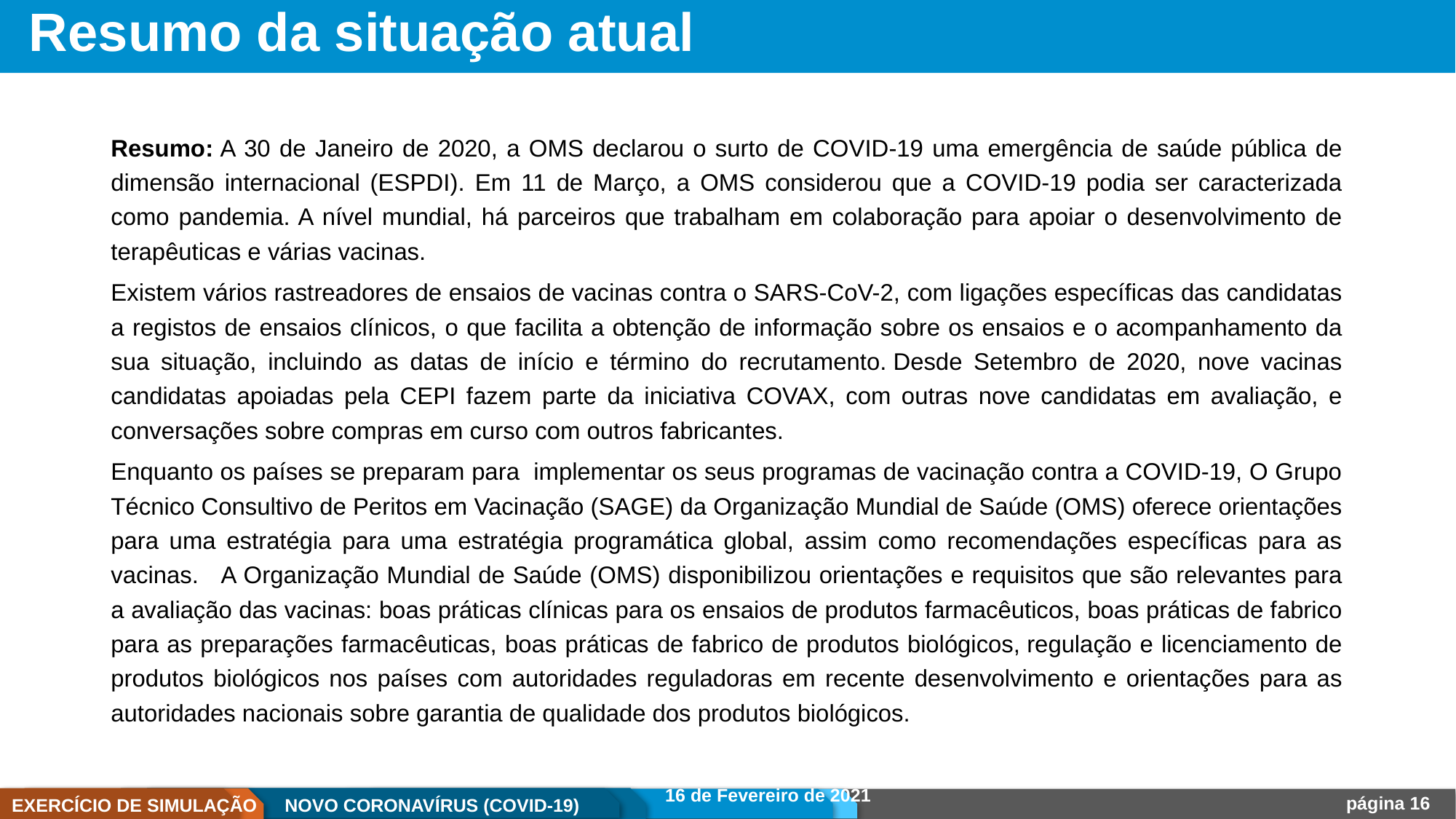

# Resumo da situação atual
Resumo: A 30 de Janeiro de 2020, a OMS declarou o surto de COVID-19 uma emergência de saúde pública de dimensão internacional (ESPDI). Em 11 de Março, a OMS considerou que a COVID-19 podia ser caracterizada como pandemia. A nível mundial, há parceiros que trabalham em colaboração para apoiar o desenvolvimento de terapêuticas e várias vacinas.
Existem vários rastreadores de ensaios de vacinas contra o SARS-CoV-2, com ligações específicas das candidatas a registos de ensaios clínicos, o que facilita a obtenção de informação sobre os ensaios e o acompanhamento da sua situação, incluindo as datas de início e término do recrutamento. Desde Setembro de 2020, nove vacinas candidatas apoiadas pela CEPI fazem parte da iniciativa COVAX, com outras nove candidatas em avaliação, e conversações sobre compras em curso com outros fabricantes.
Enquanto os países se preparam para  implementar os seus programas de vacinação contra a COVID-19, O Grupo Técnico Consultivo de Peritos em Vacinação (SAGE) da Organização Mundial de Saúde (OMS) oferece orientações para uma estratégia para uma estratégia programática global, assim como recomendações específicas para as vacinas.   A Organização Mundial de Saúde (OMS) disponibilizou orientações e requisitos que são relevantes para a avaliação das vacinas: boas práticas clínicas para os ensaios de produtos farmacêuticos, boas práticas de fabrico para as preparações farmacêuticas, boas práticas de fabrico de produtos biológicos, regulação e licenciamento de produtos biológicos nos países com autoridades reguladoras em recente desenvolvimento e orientações para as autoridades nacionais sobre garantia de qualidade dos produtos biológicos.

16 de Fevereiro de 2021